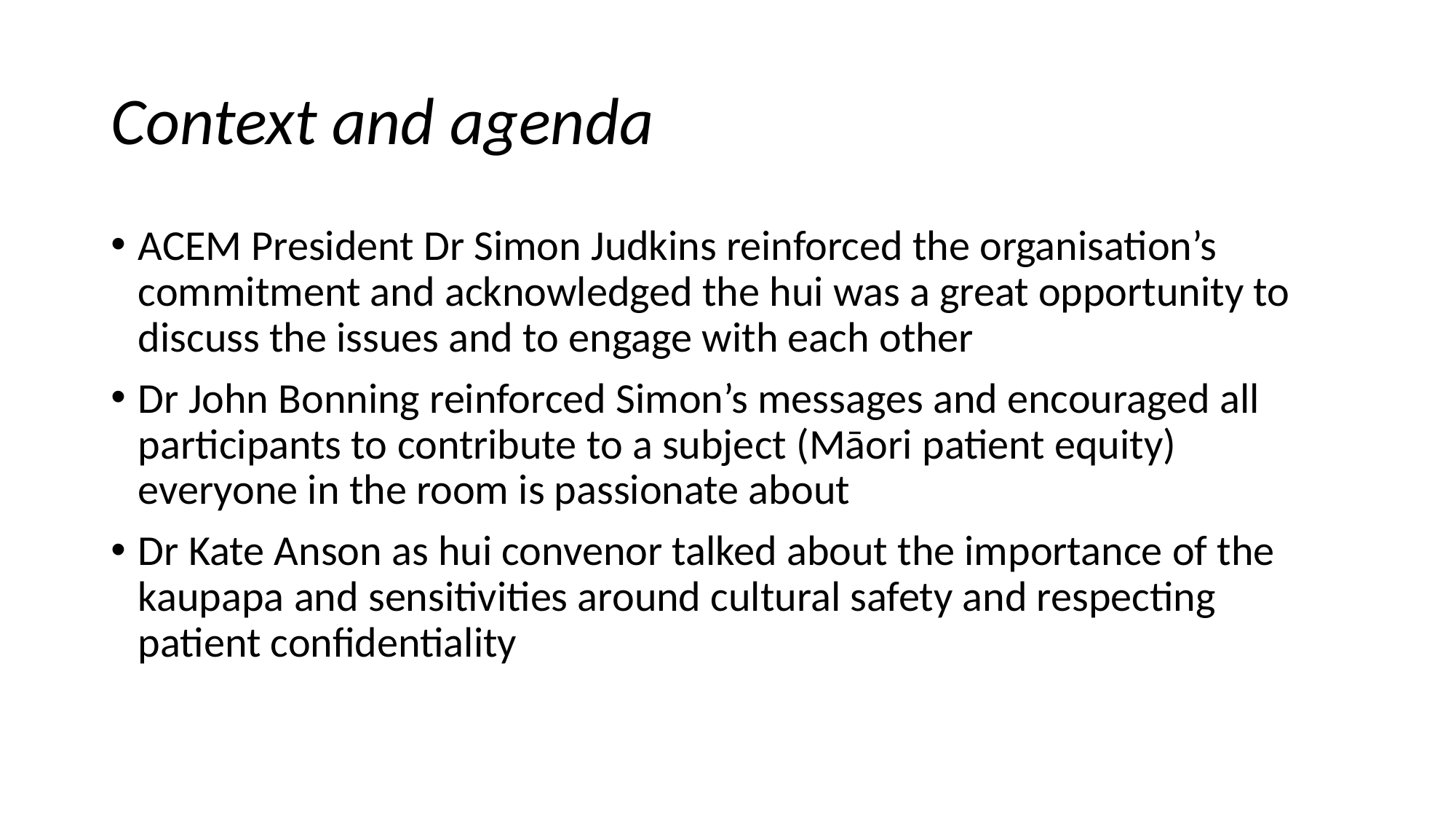

# Context and agenda
ACEM President Dr Simon Judkins reinforced the organisation’s commitment and acknowledged the hui was a great opportunity to discuss the issues and to engage with each other
Dr John Bonning reinforced Simon’s messages and encouraged all participants to contribute to a subject (Māori patient equity) everyone in the room is passionate about
Dr Kate Anson as hui convenor talked about the importance of the kaupapa and sensitivities around cultural safety and respecting patient confidentiality